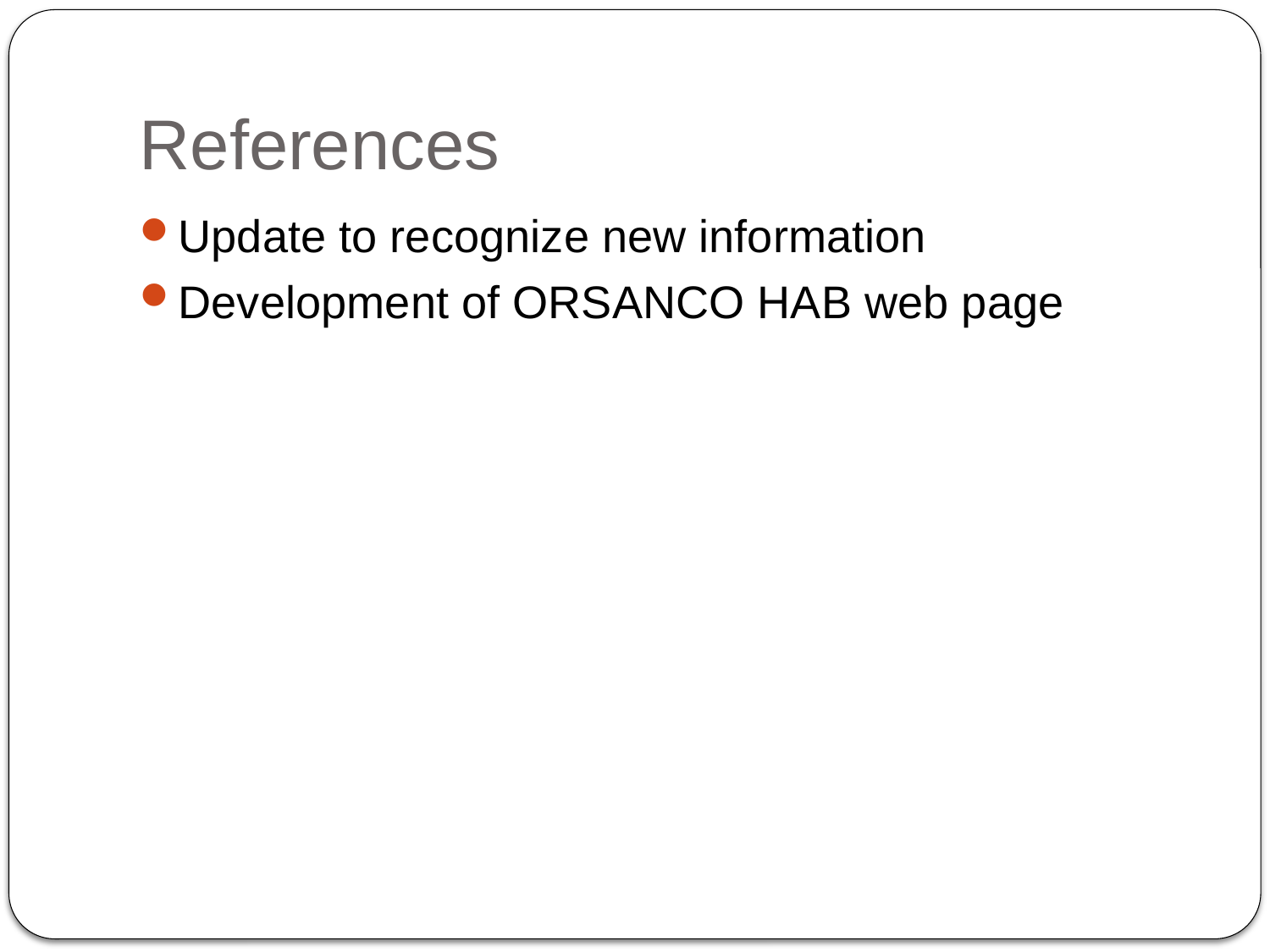

# References
Update to recognize new information
Development of ORSANCO HAB web page